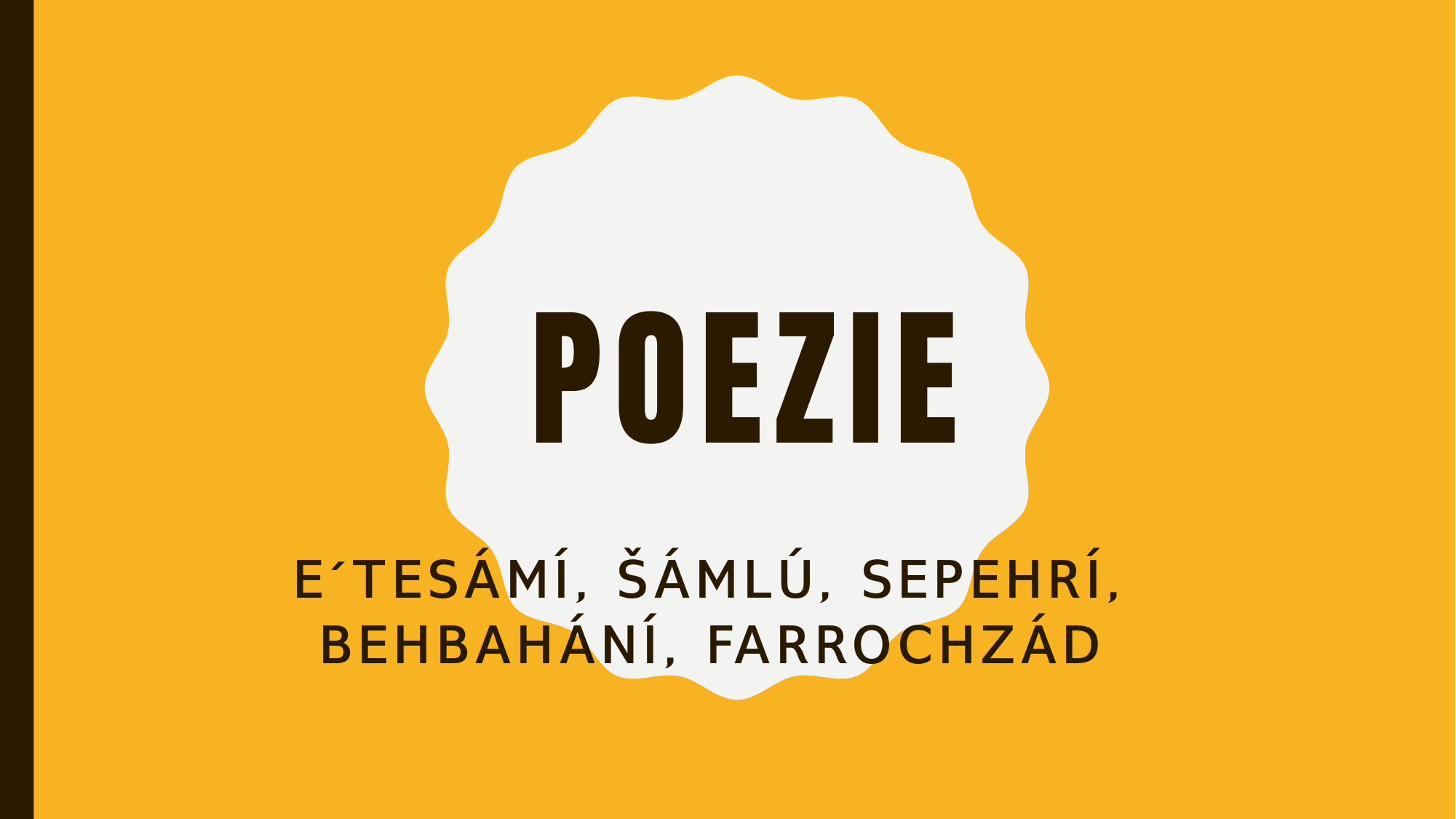

# poezie
E´tesámí, Šámlú, Sepehrí, Behbahání, Farrochzád